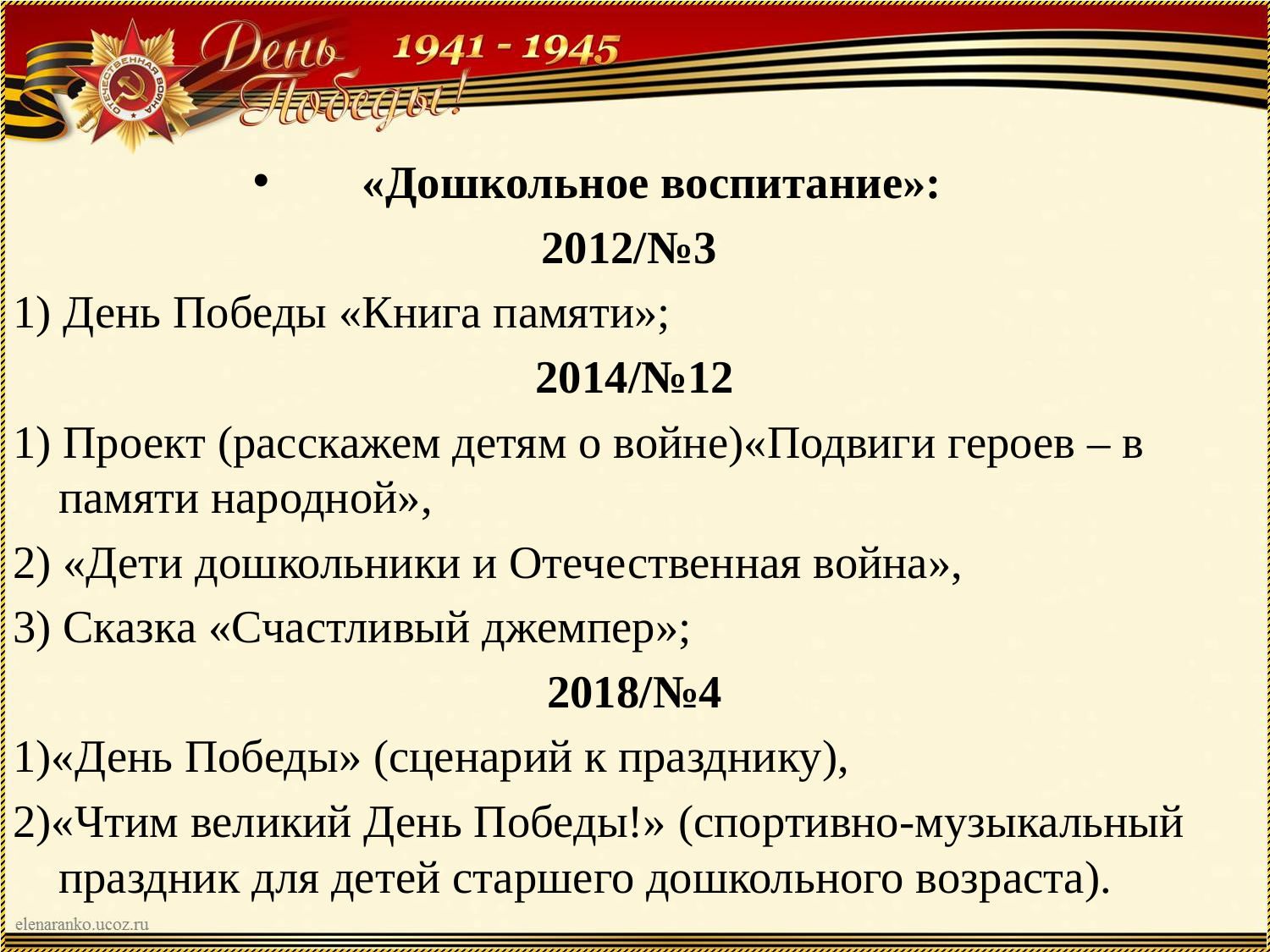

«Дошкольное воспитание»:
2012/№3
1) День Победы «Книга памяти»;
2014/№12
1) Проект (расскажем детям о войне)«Подвиги героев – в памяти народной»,
2) «Дети дошкольники и Отечественная война»,
3) Сказка «Счастливый джемпер»;
2018/№4
1)«День Победы» (сценарий к празднику),
2)«Чтим великий День Победы!» (спортивно-музыкальный праздник для детей старшего дошкольного возраста).